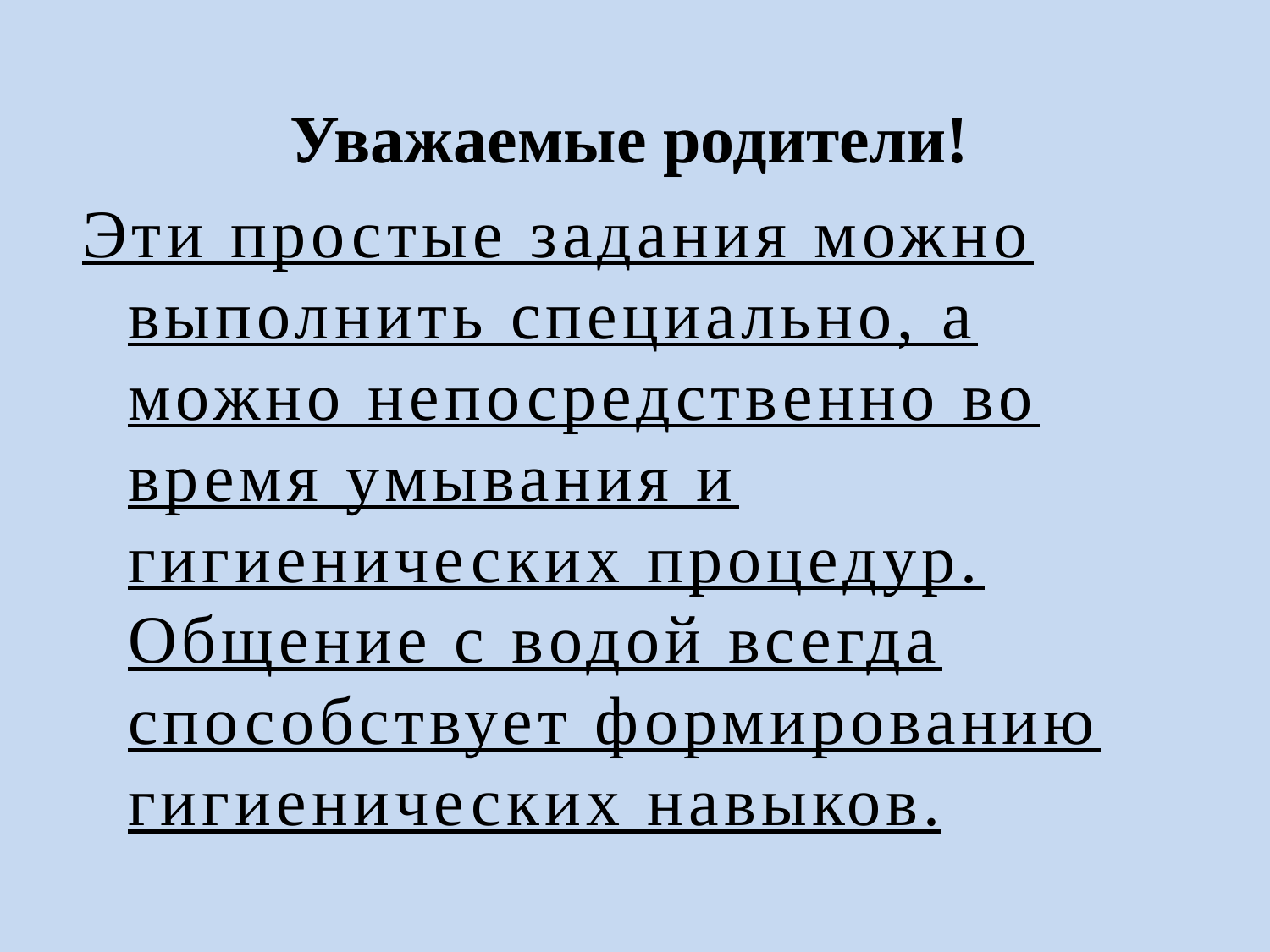

Уважаемые родители!
Эти простые задания можно выполнить специально, а можно непосредственно во время умывания и гигиенических процедур. Общение с водой всегда способствует формированию гигиенических навыков.